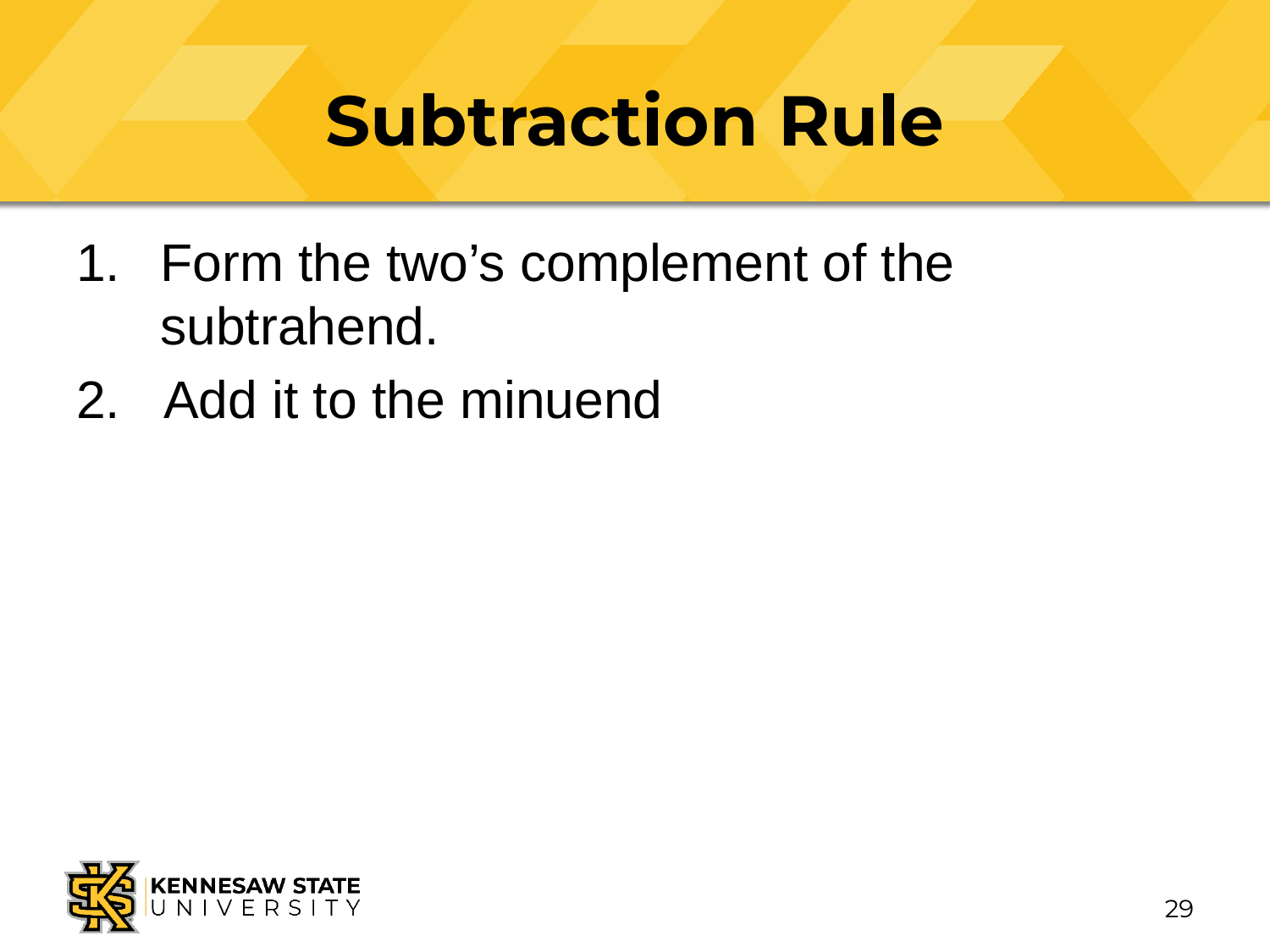

# Subtraction Rule
Form the two’s complement of the subtrahend.
Add it to the minuend

29